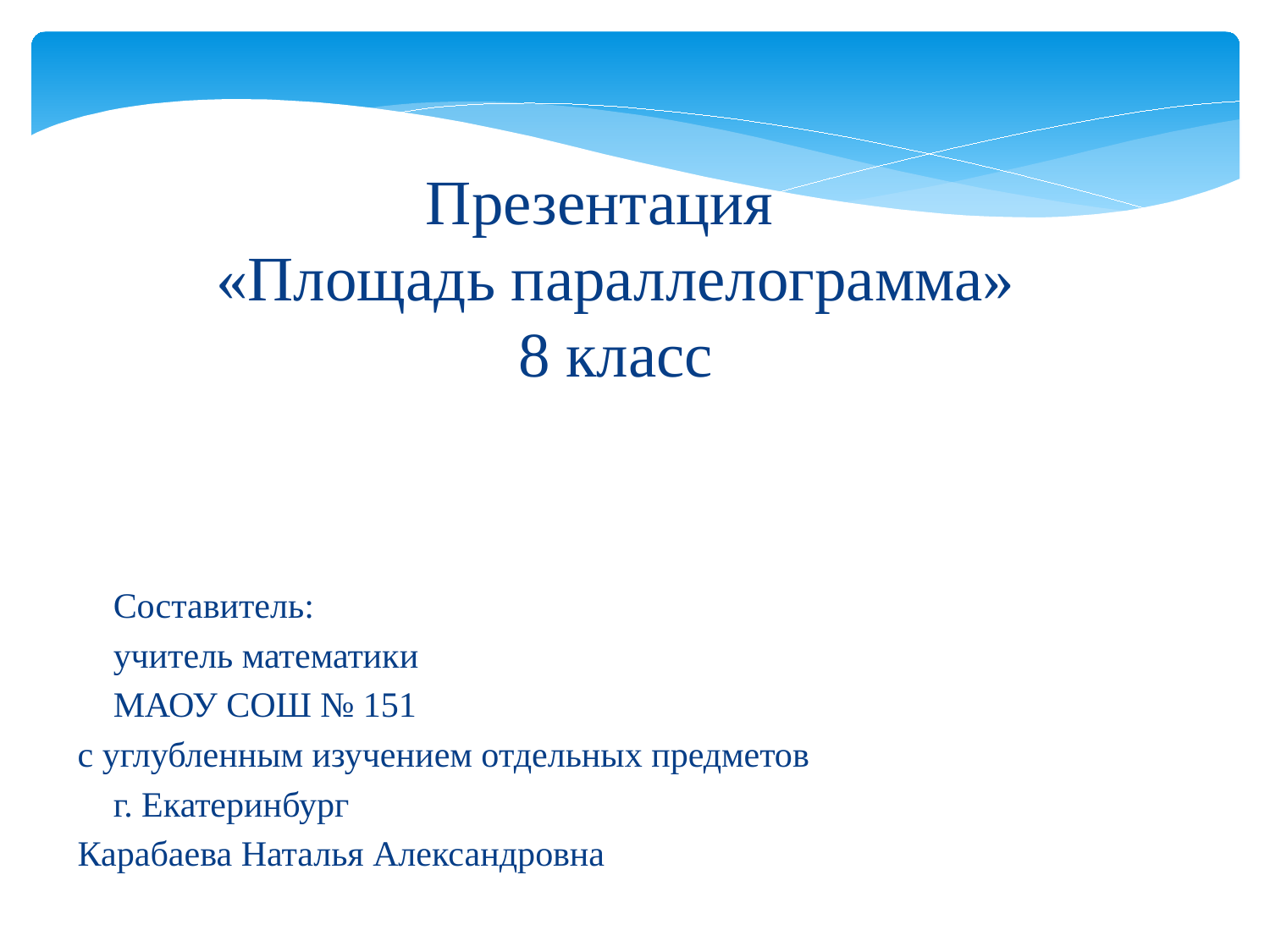

# Презентация «Площадь параллелограмма» 8 класс
    Составитель:
    учитель математики
    МАОУ СОШ № 151
с углубленным изучением отдельных предметов
    г. Екатеринбург
Карабаева Наталья Александровна